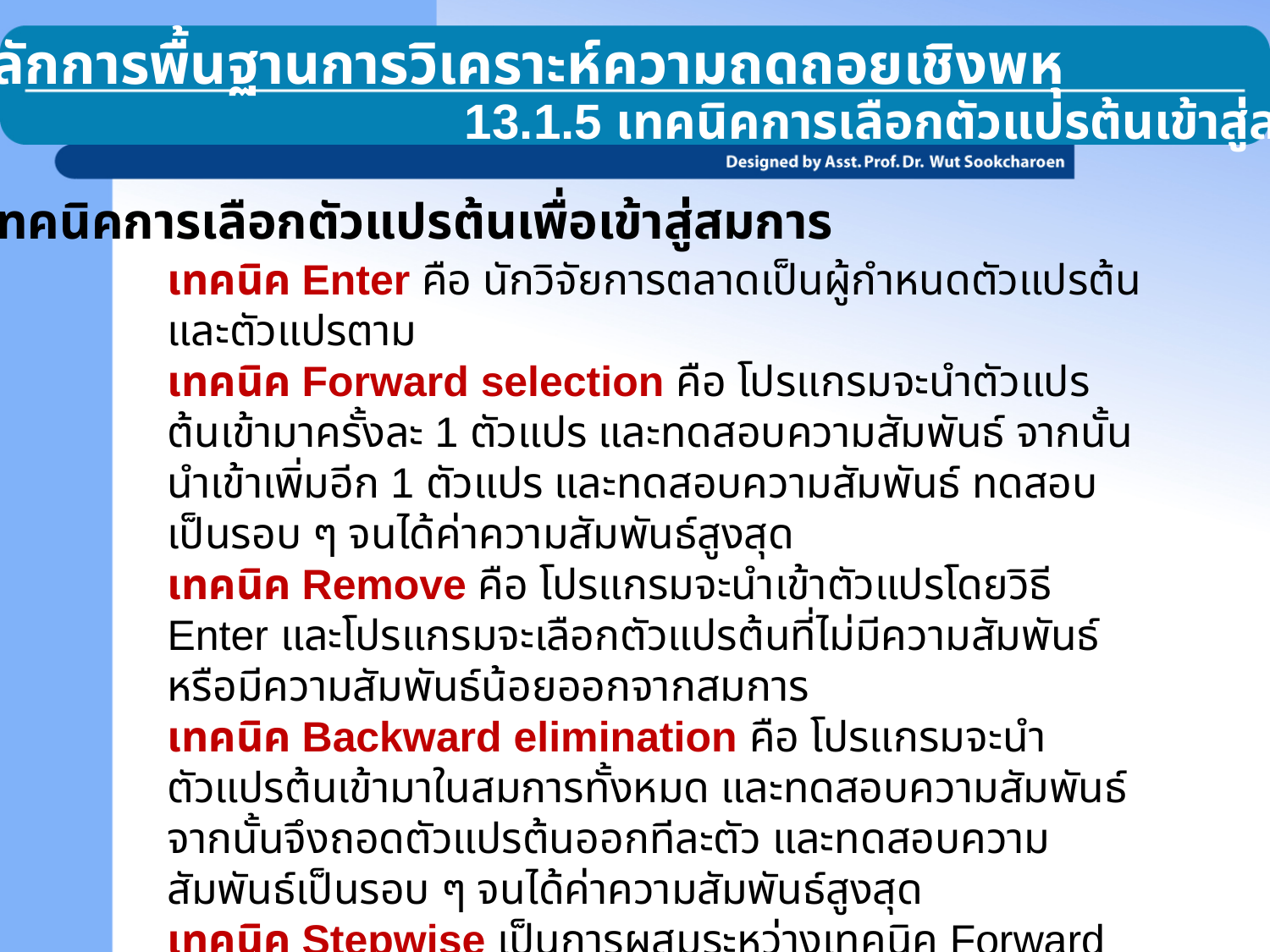

13.1 หลักการพื้นฐานการวิเคราะห์ความถดถอยเชิงพหุ
13.1.5 เทคนิคการเลือกตัวแปรต้นเข้าสู่สมการ
เทคนิคการเลือกตัวแปรต้นเพื่อเข้าสู่สมการ
เทคนิค Enter คือ นักวิจัยการตลาดเป็นผู้กำหนดตัวแปรต้นและตัวแปรตาม
เทคนิค Forward selection คือ โปรแกรมจะนำตัวแปรต้นเข้ามาครั้งละ 1 ตัวแปร และทดสอบความสัมพันธ์ จากนั้นนำเข้าเพิ่มอีก 1 ตัวแปร และทดสอบความสัมพันธ์ ทดสอบเป็นรอบ ๆ จนได้ค่าความสัมพันธ์สูงสุด
เทคนิค Remove คือ โปรแกรมจะนำเข้าตัวแปรโดยวิธี Enter และโปรแกรมจะเลือกตัวแปรต้นที่ไม่มีความสัมพันธ์ หรือมีความสัมพันธ์น้อยออกจากสมการ
เทคนิค Backward elimination คือ โปรแกรมจะนำตัวแปรต้นเข้ามาในสมการทั้งหมด และทดสอบความสัมพันธ์ จากนั้นจึงถอดตัวแปรต้นออกทีละตัว และทดสอบความสัมพันธ์เป็นรอบ ๆ จนได้ค่าความสัมพันธ์สูงสุด
เทคนิค Stepwise เป็นการผสมระหว่างเทคนิค Forward selection กับ Backward elimination โดยโปรแกรมจะนำเข้าตัวแปรต้น 2 ตัวแปร และทดสอบความสัมพันธ์ จากนั้นทดสอบนำออก 1 ตัวแปร ทำการทดสอบเป็นรอบ ๆ สลับกันระหว่างการนำเข้าและการนำตัวแปรออก จนได้ค่าความสัมพันธ์สูงสุด